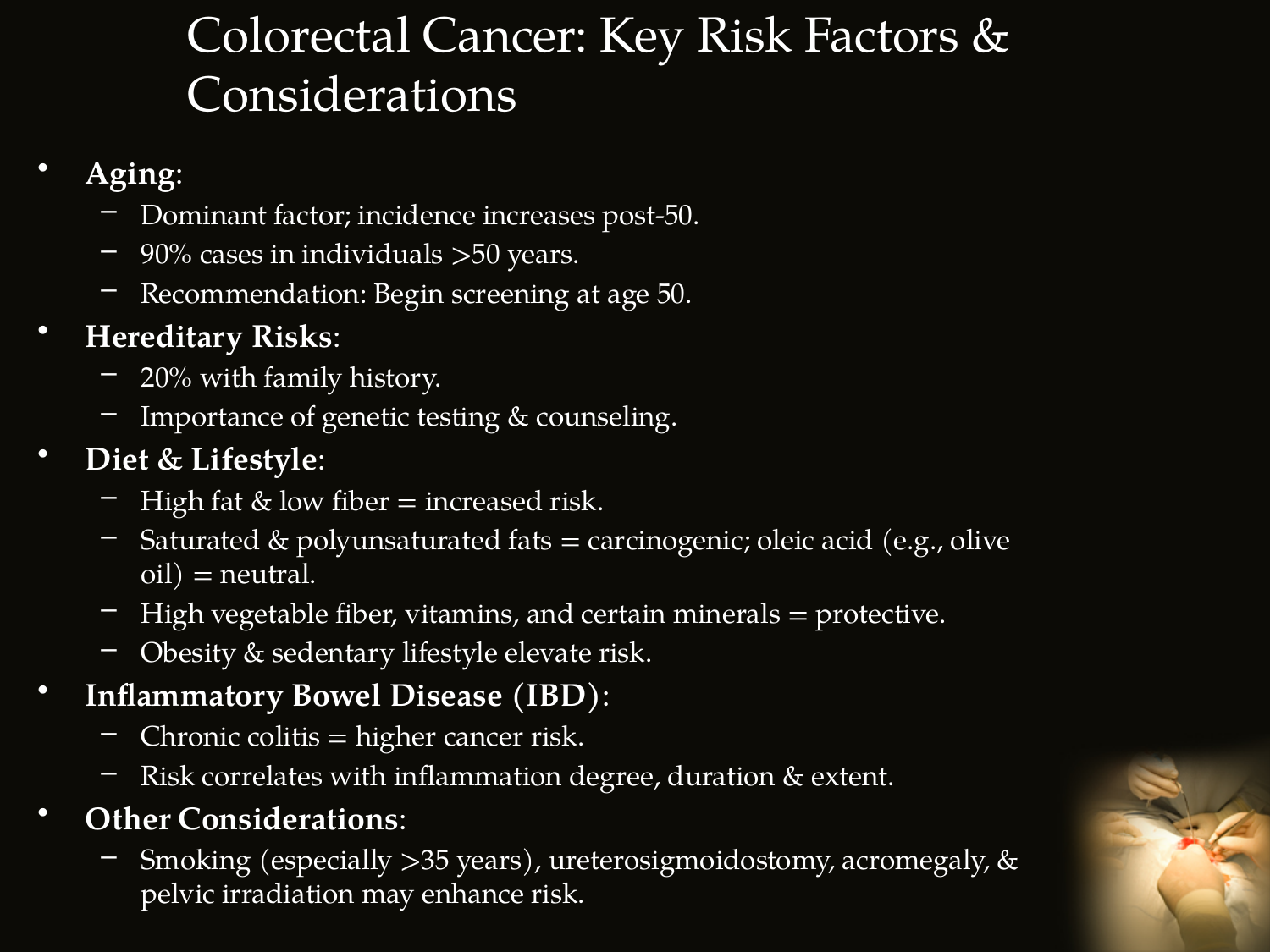

# Colorectal Cancer: Key Risk Factors & Considerations
Aging:
Dominant factor; incidence increases post-50.
90% cases in individuals >50 years.
Recommendation: Begin screening at age 50.
Hereditary Risks:
20% with family history.
Importance of genetic testing & counseling.
Diet & Lifestyle:
High fat & low fiber = increased risk.
Saturated & polyunsaturated fats = carcinogenic; oleic acid (e.g., olive oil) = neutral.
High vegetable fiber, vitamins, and certain minerals = protective.
Obesity & sedentary lifestyle elevate risk.
Inflammatory Bowel Disease (IBD):
Chronic colitis = higher cancer risk.
Risk correlates with inflammation degree, duration & extent.
Other Considerations:
Smoking (especially >35 years), ureterosigmoidostomy, acromegaly, & pelvic irradiation may enhance risk.